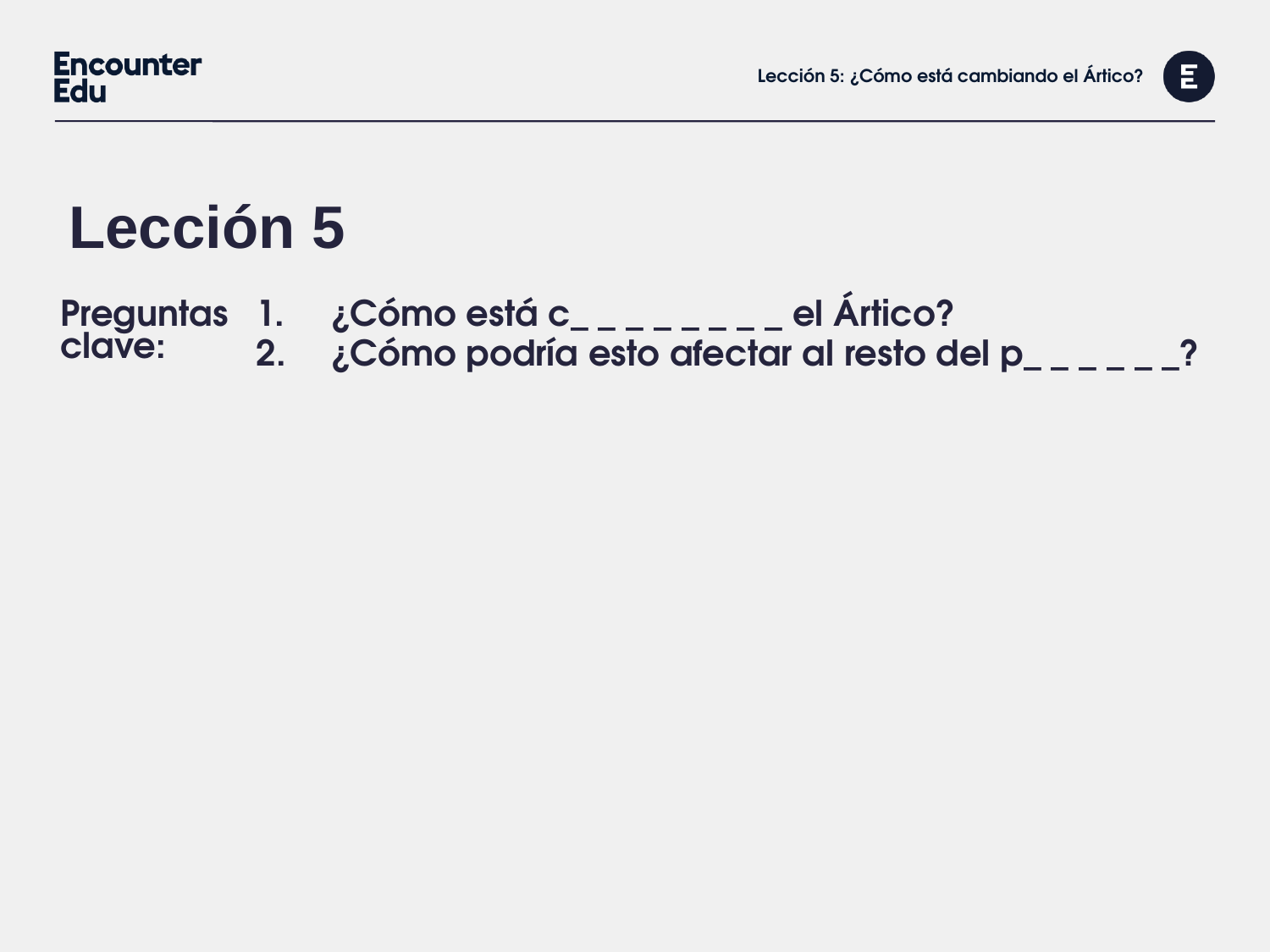

# Lección 5: ¿Cómo está cambiando el Ártico?
Lección 5
| Preguntas clave: | ¿Cómo está c\_ \_ \_ \_ \_ \_ \_ \_ el Ártico? ¿Cómo podría esto afectar al resto del p\_ \_ \_ \_ \_ \_? |
| --- | --- |